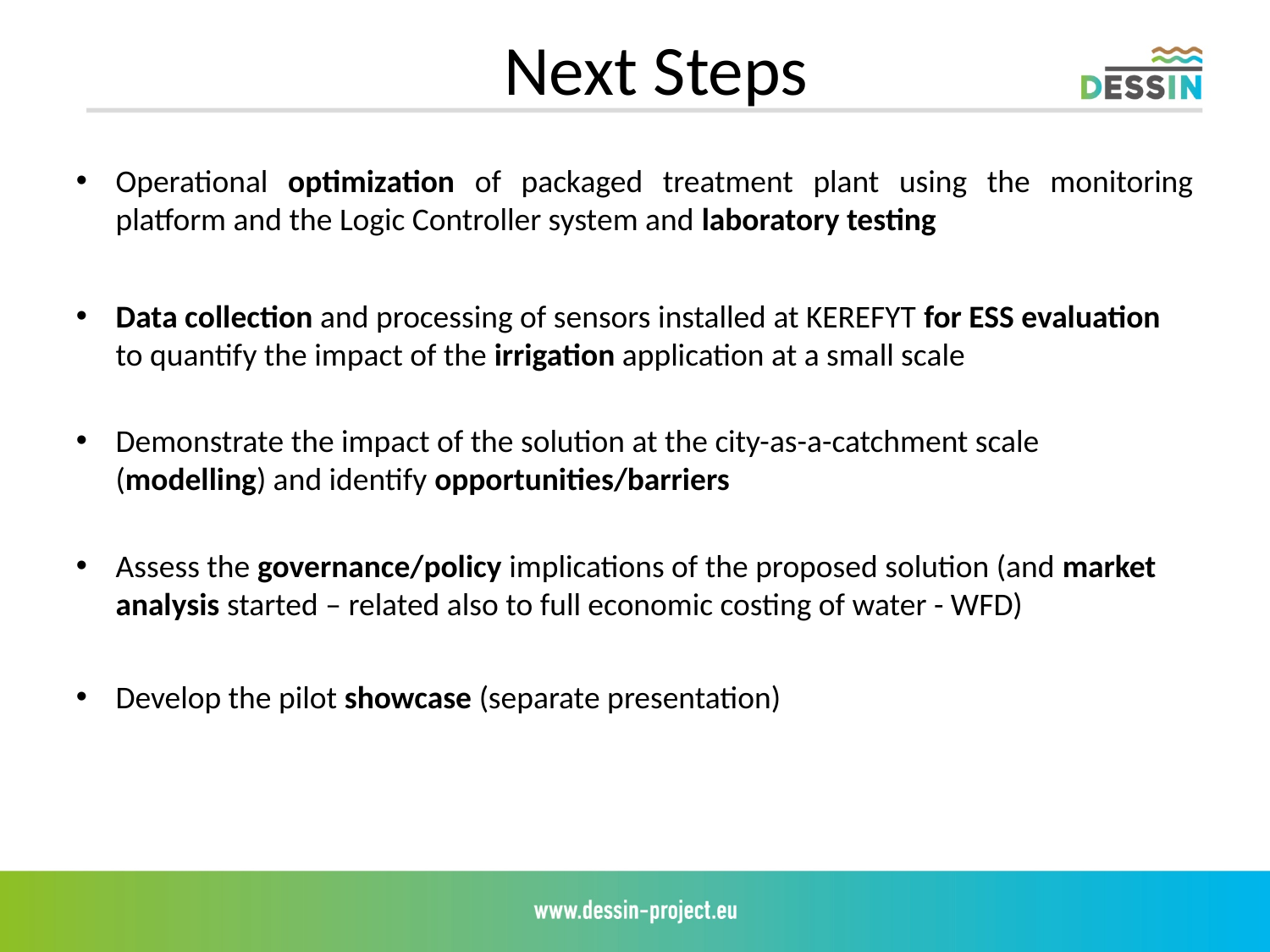

Next Steps
Operational optimization of packaged treatment plant using the monitoring platform and the Logic Controller system and laboratory testing

Data collection and processing of sensors installed at KEREFYT for ESS evaluation to quantify the impact of the irrigation application at a small scale
Demonstrate the impact of the solution at the city-as-a-catchment scale (modelling) and identify opportunities/barriers
Assess the governance/policy implications of the proposed solution (and market analysis started – related also to full economic costing of water - WFD)

Develop the pilot showcase (separate presentation)